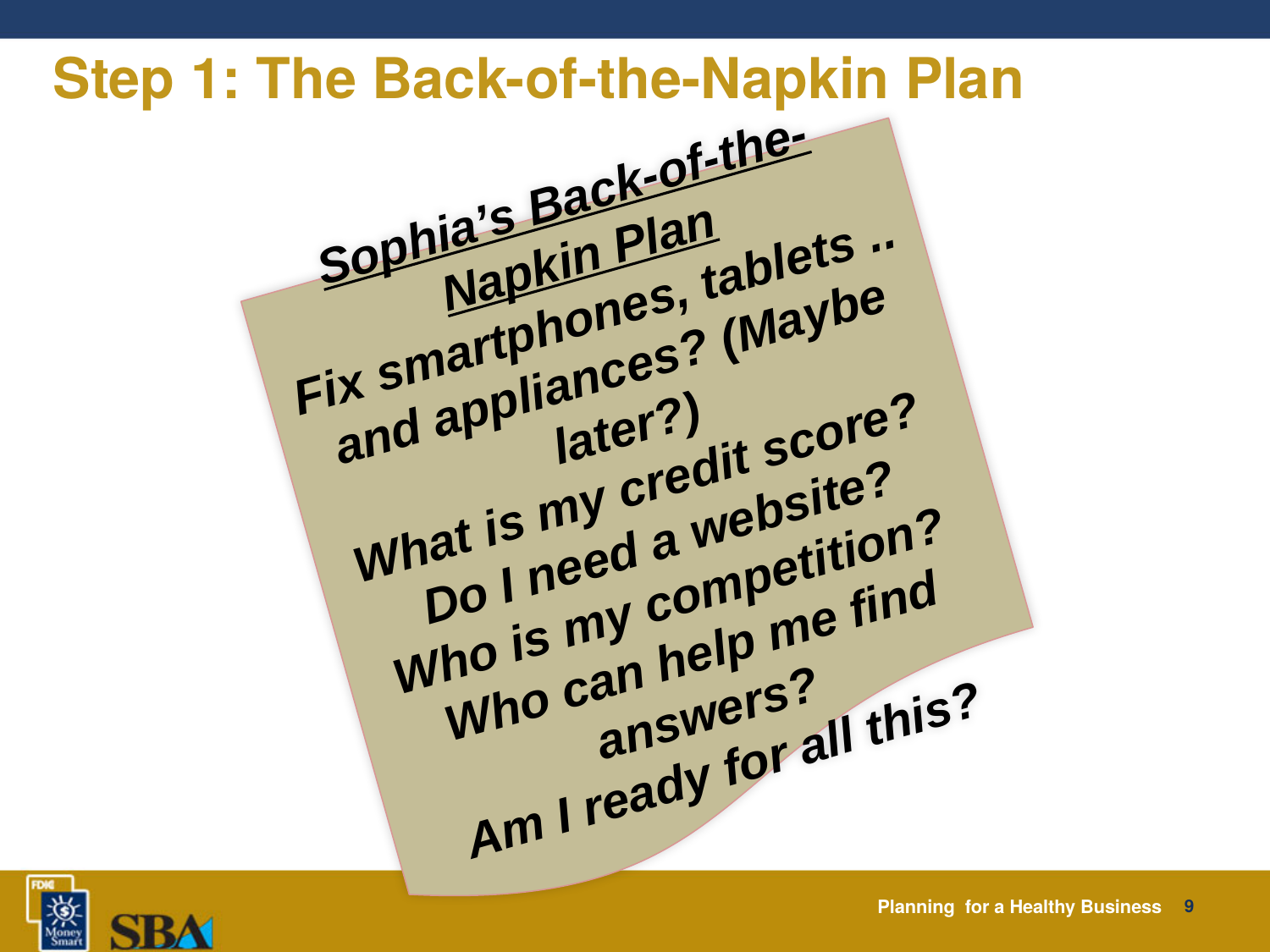

# Step 1: The Back-of-the-Napkin Plan

Sophia’s Back-of-the-Napkin Plan
Fix smartphones, tablets ..
and appliances? (Maybe later?)
What is my credit score?
Do I need a website?
Who is my competition?
Who can help me find answers?
Am I ready for all this?